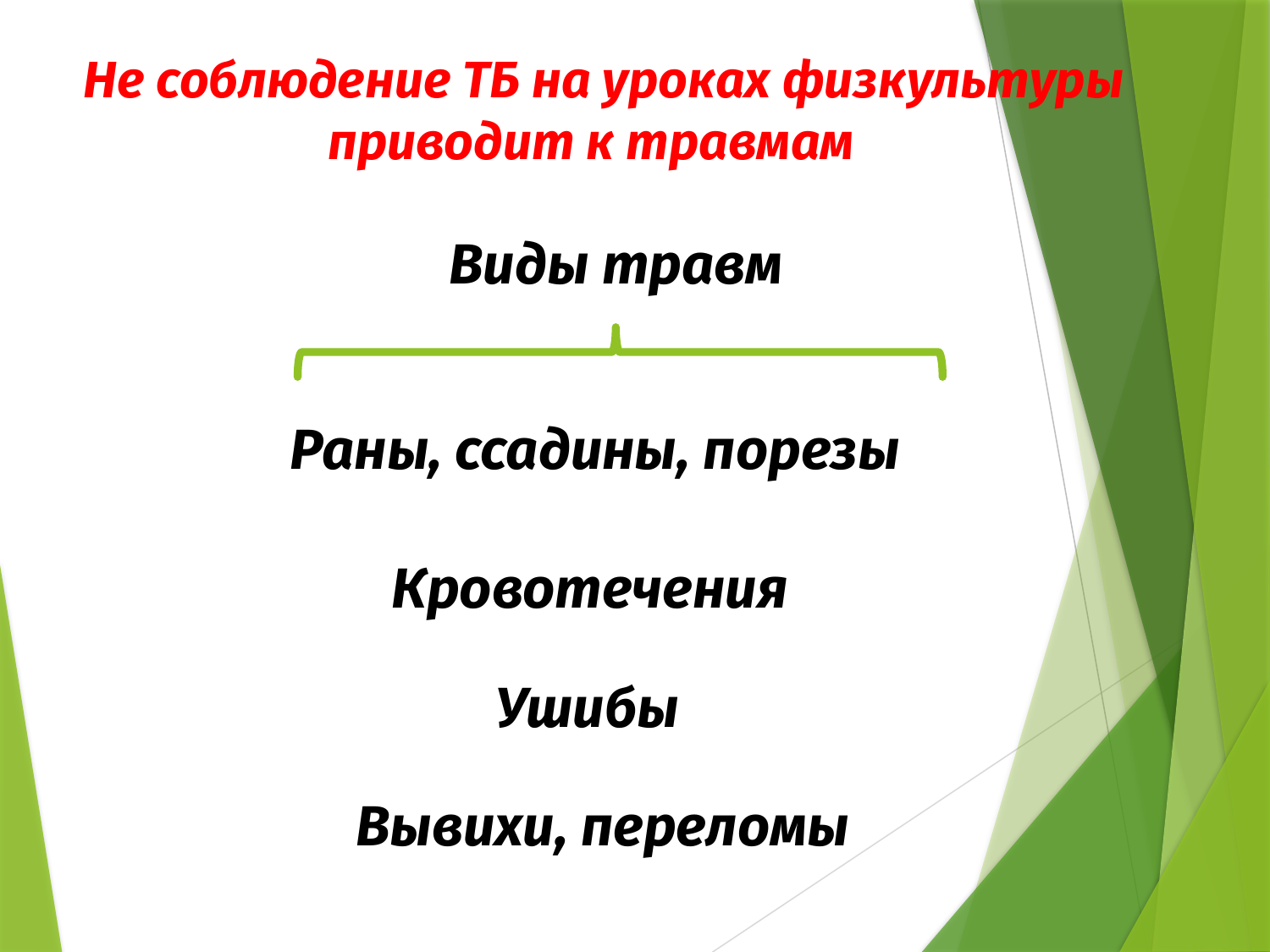

# Не соблюдение ТБ на уроках физкультуры приводит к травмам
Виды травм
Раны, ссадины, порезы

Кровотечения
Ушибы
Вывихи, переломы